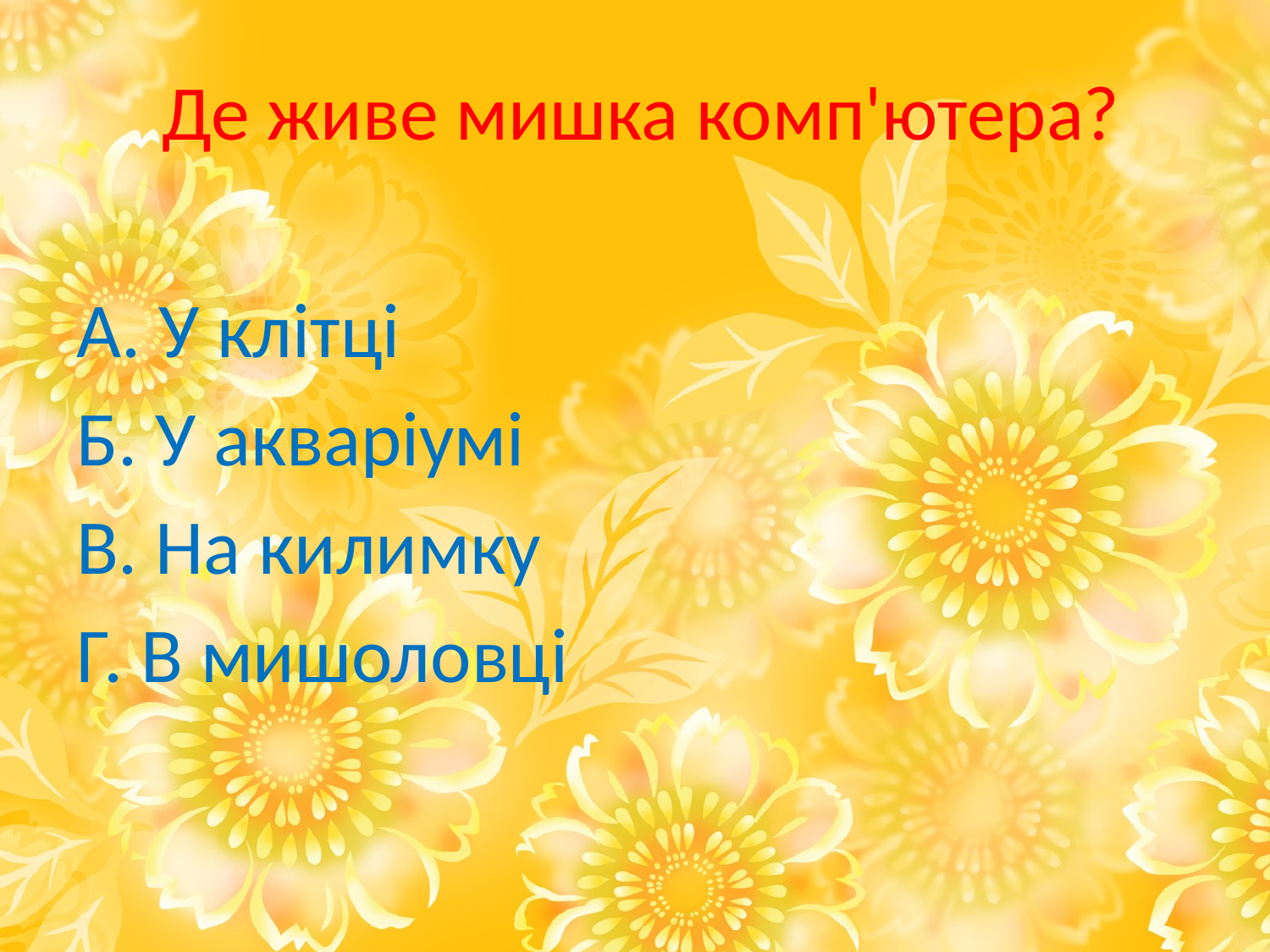

Де живе мишка комп'ютера?

А. У клітці
Б. У акваріумі
В. На килимку
Г. В мишоловці